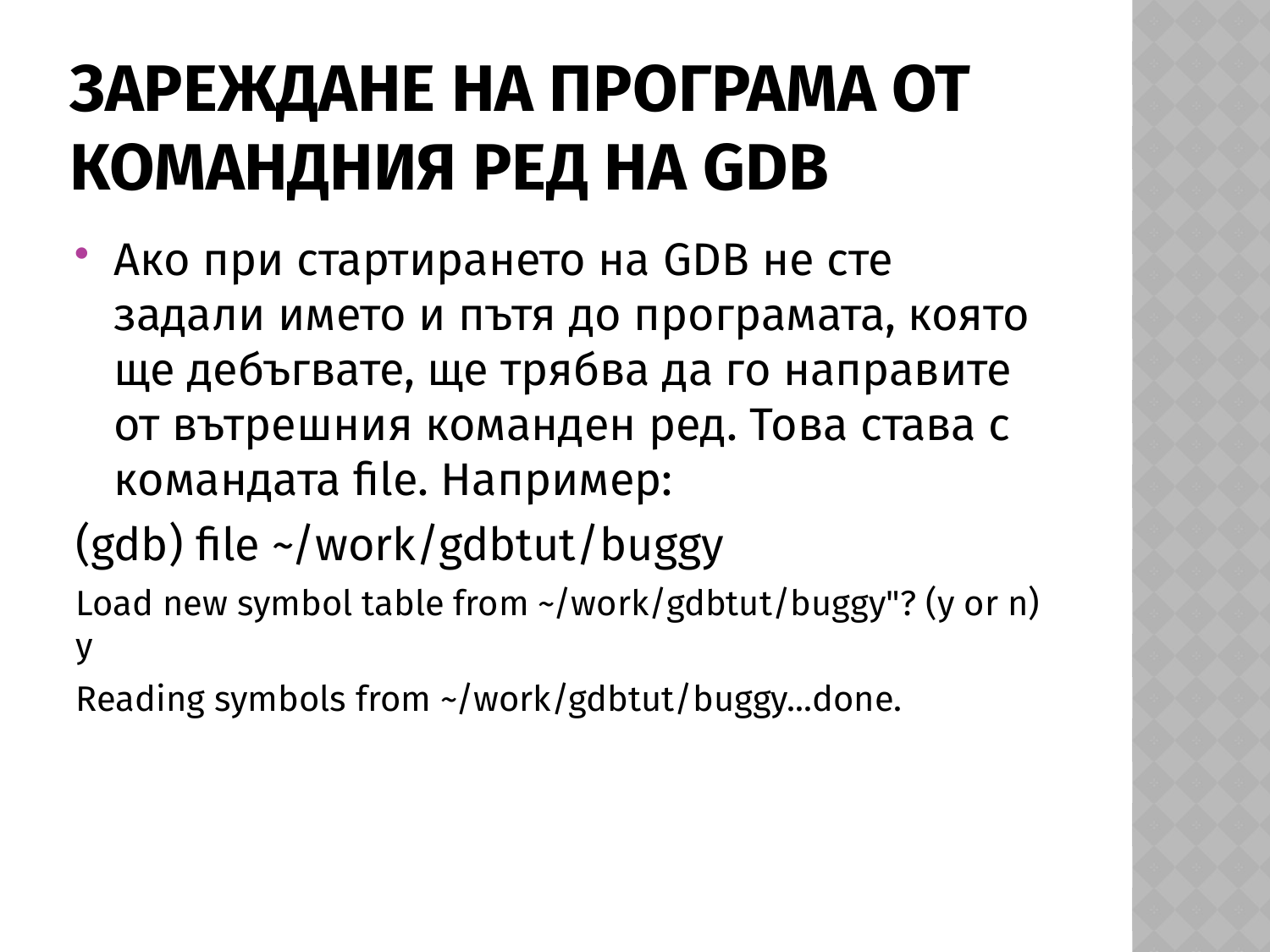

# Зареждане на програма от командния ред на GDB
Ако при стартирането на GDB не сте задали името и пътя до програмата, която ще дебъгвате, ще трябва да го направите от вътрешния команден ред. Това става с командата file. Например:
(gdb) file ~/work/gdbtut/buggy
Load new symbol table from ~/work/gdbtut/buggy"? (y or n) y
Reading symbols from ~/work/gdbtut/buggy...done.